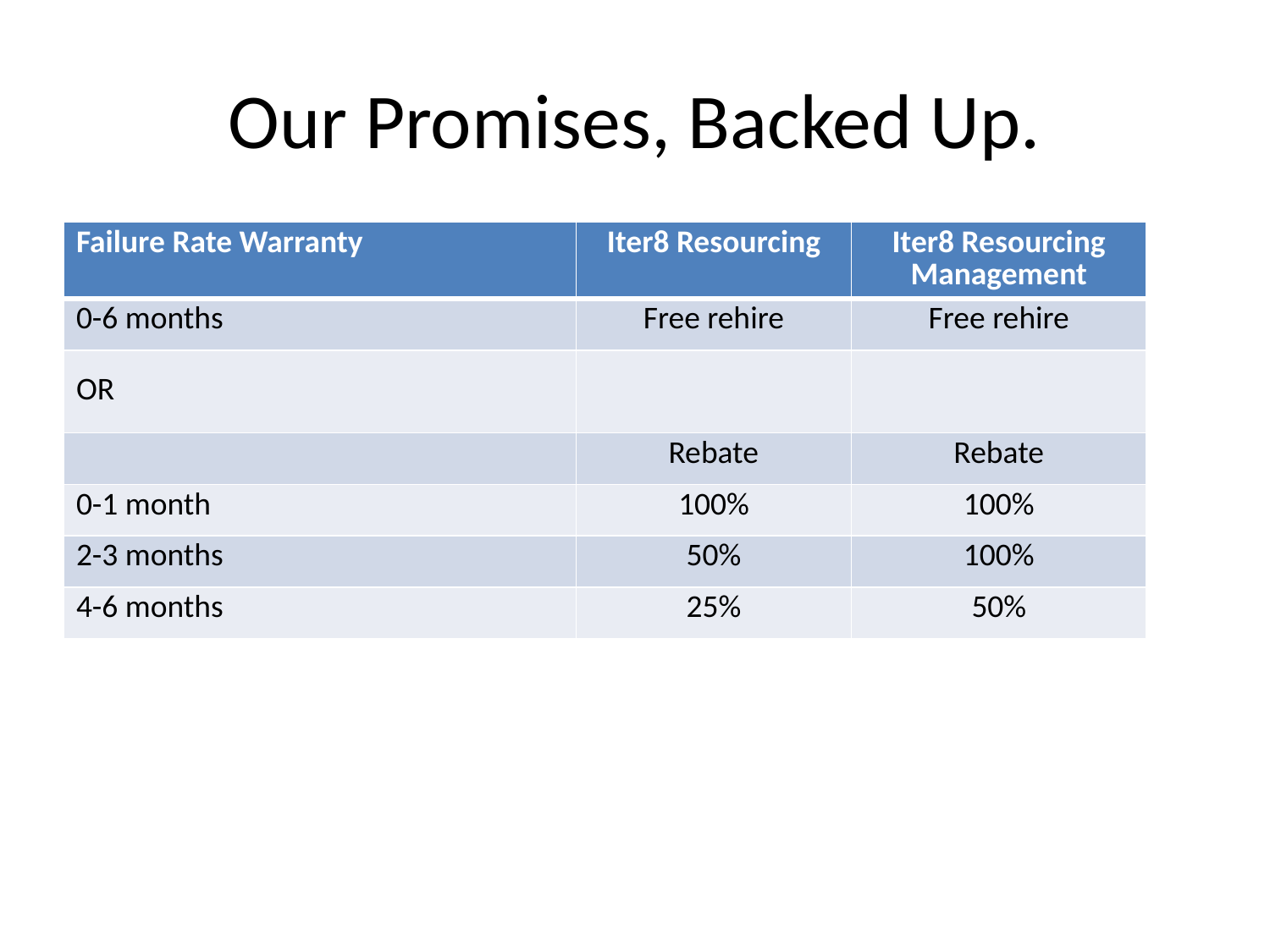

# Our Promises, Backed Up.
| Failure Rate Warranty | Iter8 Resourcing | Iter8 Resourcing Management |
| --- | --- | --- |
| 0-6 months | Free rehire | Free rehire |
| OR |  |  |
|  | Rebate | Rebate |
| 0-1 month | 100% | 100% |
| 2-3 months | 50% | 100% |
| 4-6 months | 25% | 50% |